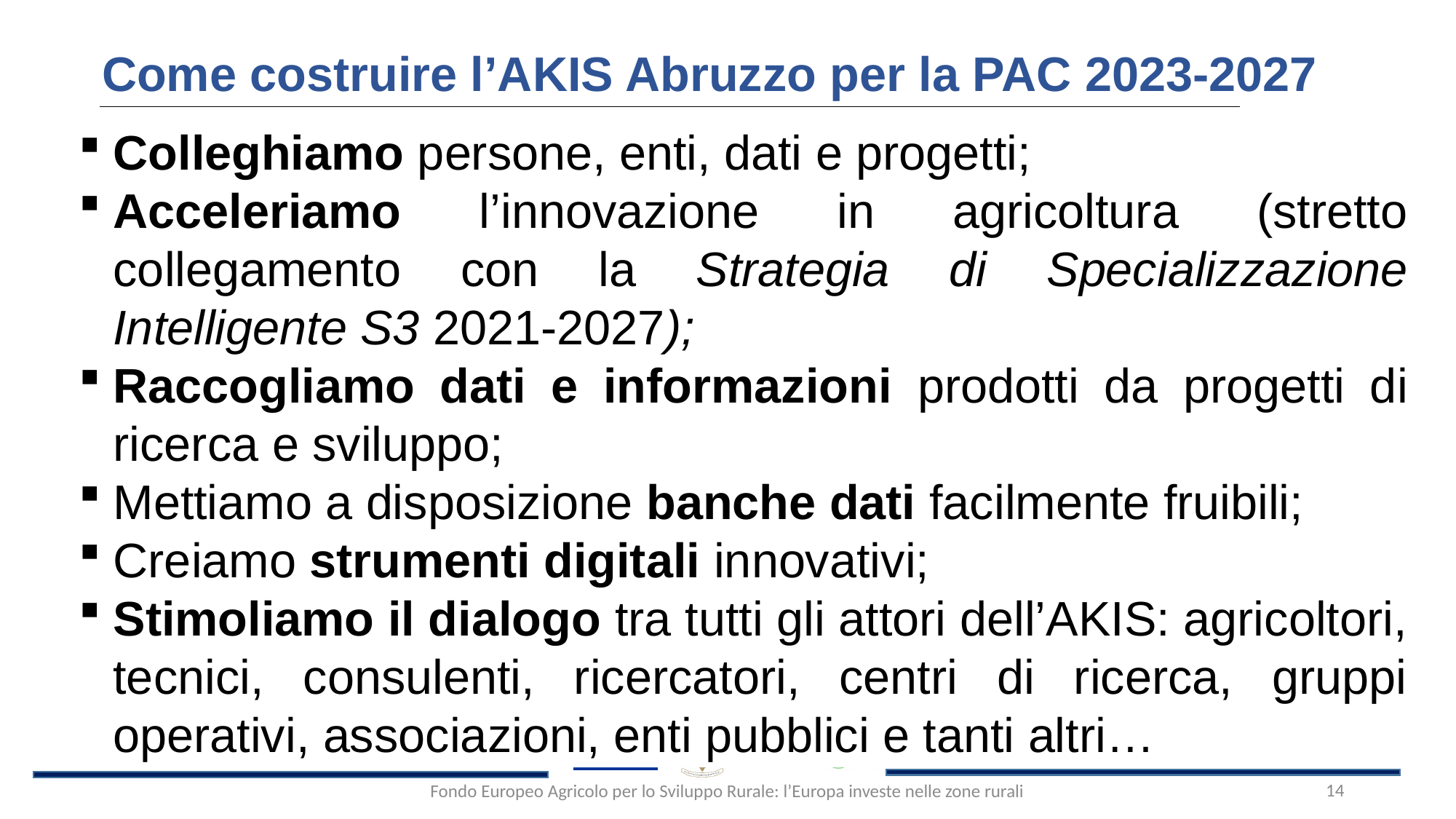

Come costruire l’AKIS Abruzzo per la PAC 2023-2027
Colleghiamo persone, enti, dati e progetti;
Acceleriamo l’innovazione in agricoltura (stretto collegamento con la Strategia di Specializzazione Intelligente S3 2021-2027);
Raccogliamo dati e informazioni prodotti da progetti di ricerca e sviluppo;
Mettiamo a disposizione banche dati facilmente fruibili;
Creiamo strumenti digitali innovativi;
Stimoliamo il dialogo tra tutti gli attori dell’AKIS: agricoltori, tecnici, consulenti, ricercatori, centri di ricerca, gruppi operativi, associazioni, enti pubblici e tanti altri…